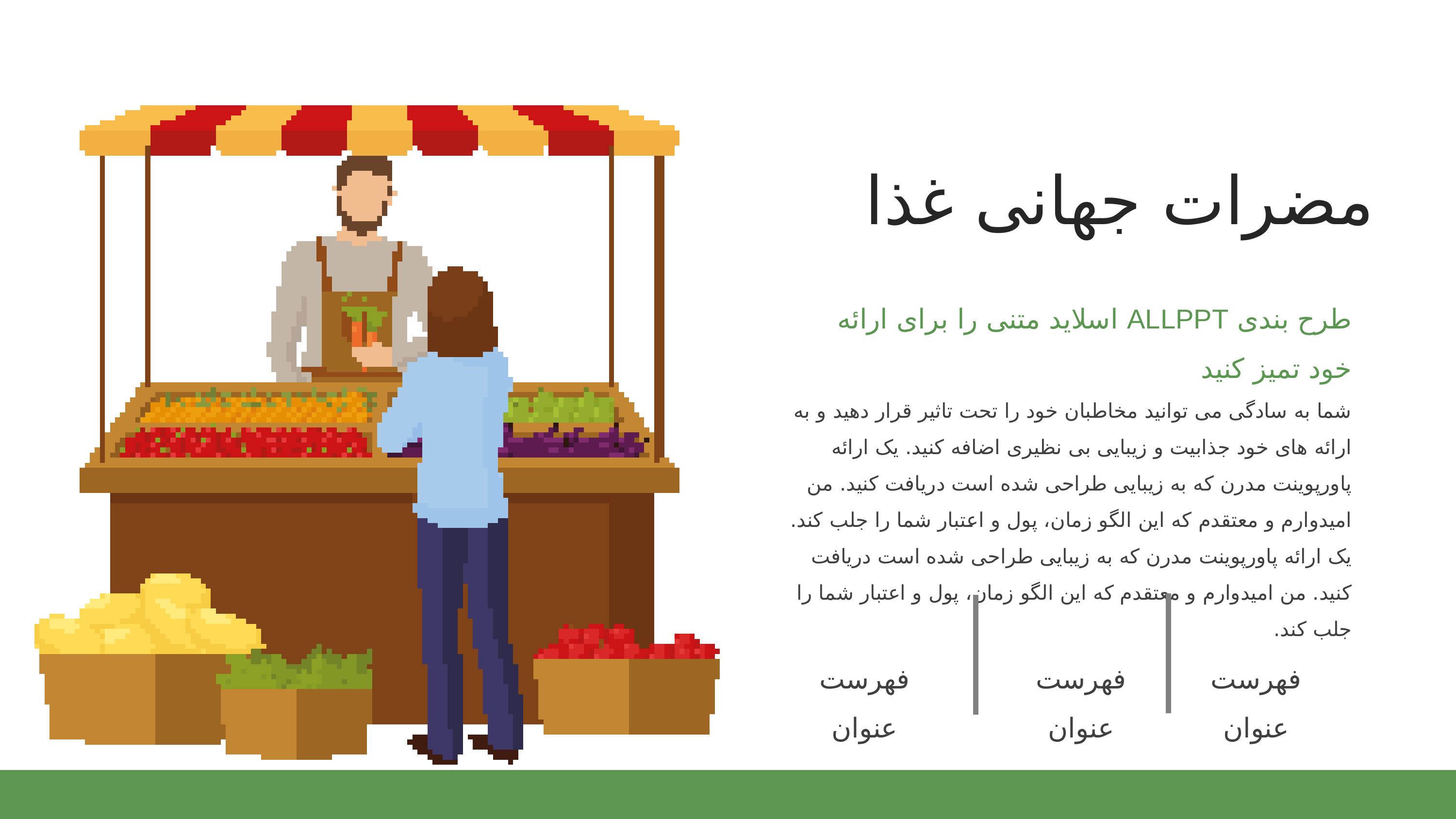

مضرات جهانی غذا
طرح بندی ALLPPT اسلاید متنی را برای ارائه خود تمیز کنید
شما به سادگی می توانید مخاطبان خود را تحت تاثیر قرار دهید و به ارائه های خود جذابیت و زیبایی بی نظیری اضافه کنید. یک ارائه پاورپوینت مدرن که به زیبایی طراحی شده است دریافت کنید. من امیدوارم و معتقدم که این الگو زمان، پول و اعتبار شما را جلب کند. یک ارائه پاورپوینت مدرن که به زیبایی طراحی شده است دریافت کنید. من امیدوارم و معتقدم که این الگو زمان، پول و اعتبار شما را جلب کند.

فهرست عنوان
فهرست عنوان
فهرست عنوان